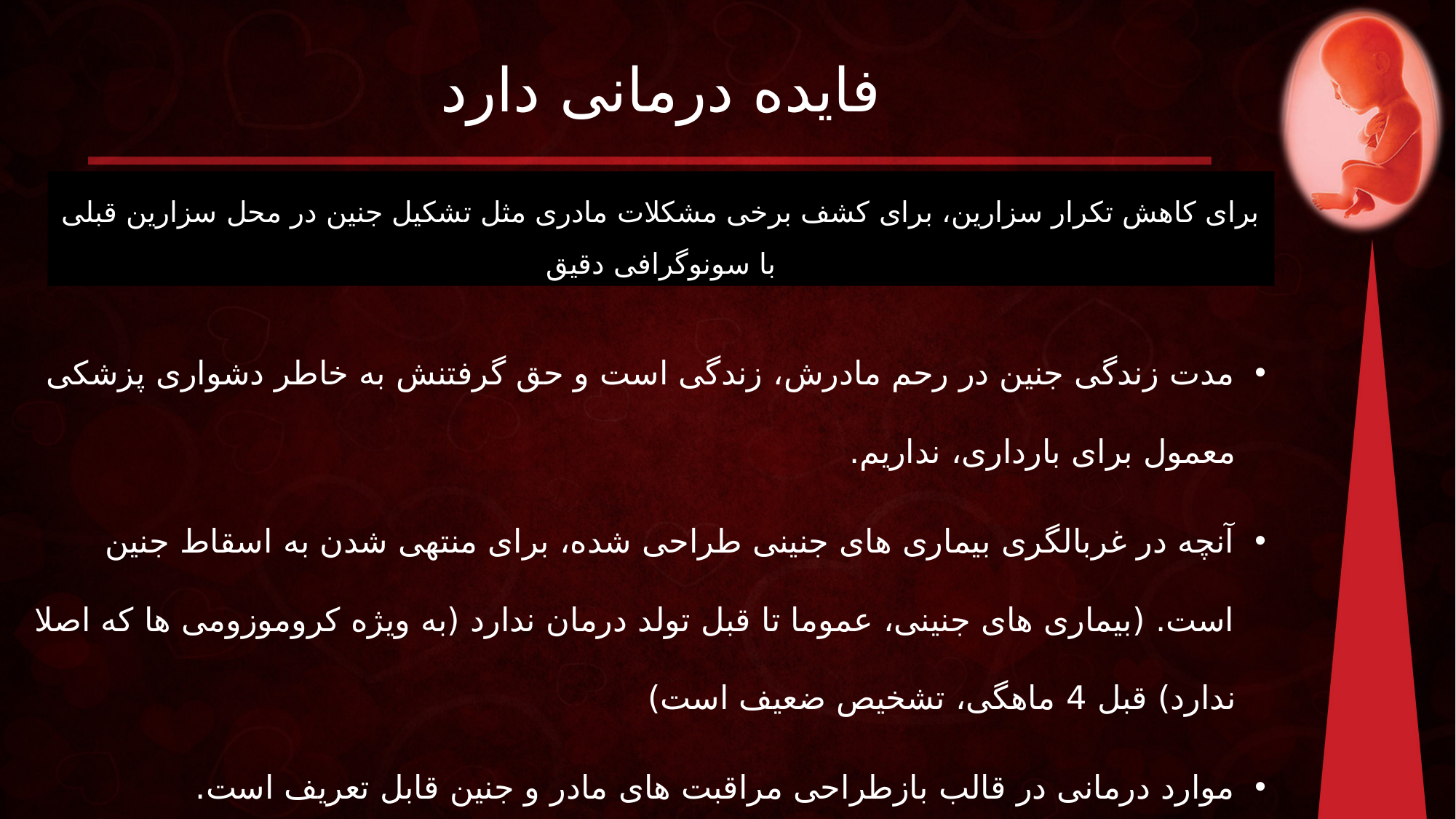

# فایده درمانی دارد
برای کاهش تکرار سزارین، برای کشف برخی مشکلات مادری مثل تشکیل جنین در محل سزارین قبلی با سونوگرافی دقیق
مدت زندگی جنین در رحم مادرش، زندگی است و حق گرفتنش به خاطر دشواری پزشکی معمول برای بارداری، نداریم.
آنچه در غربالگری بیماری های جنینی طراحی شده، برای منتهی شدن به اسقاط جنین است. (بیماری های جنینی، عموما تا قبل تولد درمان ندارد (به ویژه کروموزومی ها که اصلا ندارد) قبل 4 ماهگی، تشخیص ضعیف است)
موارد درمانی در قالب بازطراحی مراقبت های مادر و جنین قابل تعریف است.